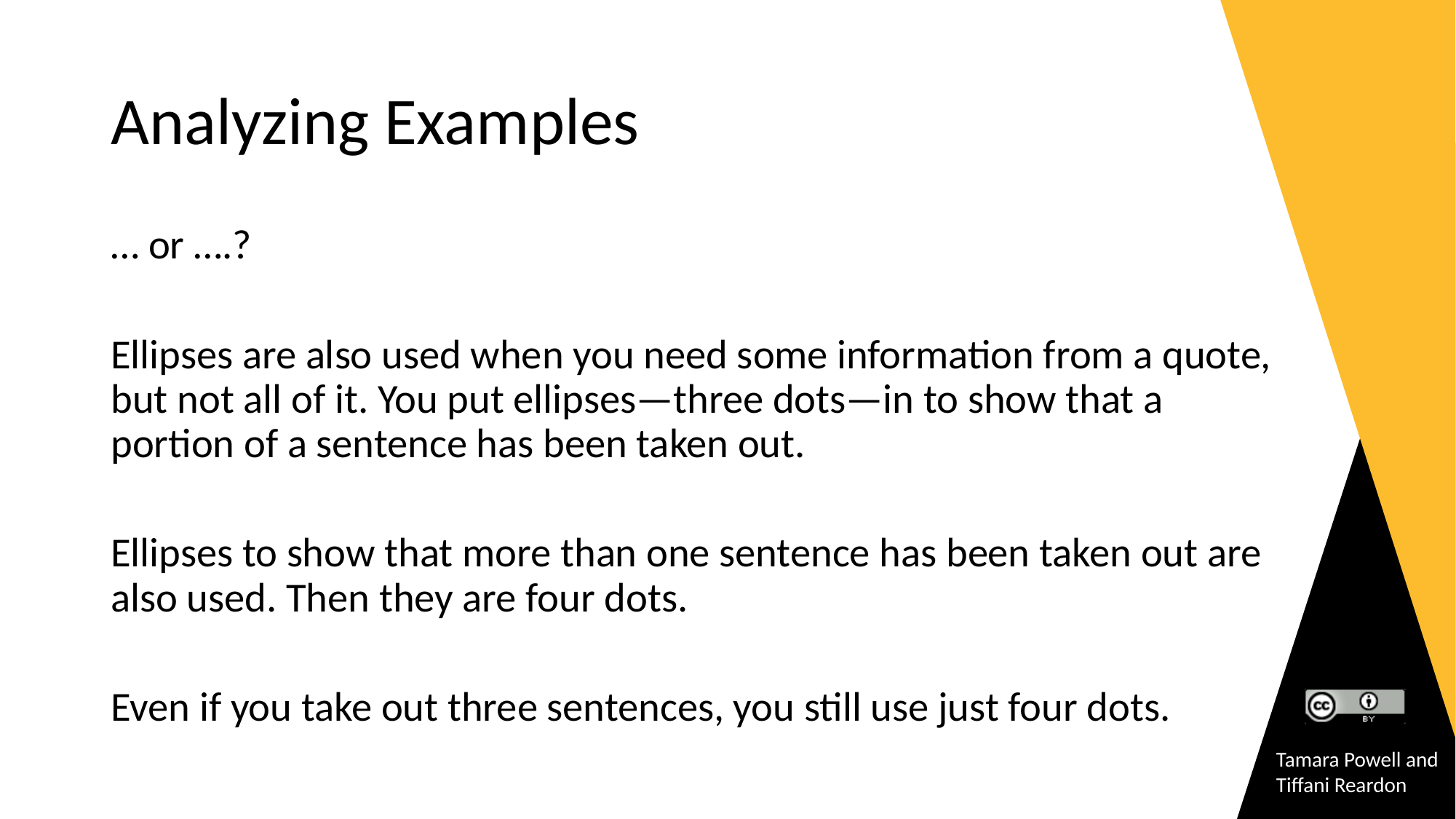

# Analyzing Examples
… or ….?

Ellipses are also used when you need some information from a quote, but not all of it. You put ellipses—three dots—in to show that a portion of a sentence has been taken out.

Ellipses to show that more than one sentence has been taken out are also used. Then they are four dots.

Even if you take out three sentences, you still use just four dots.